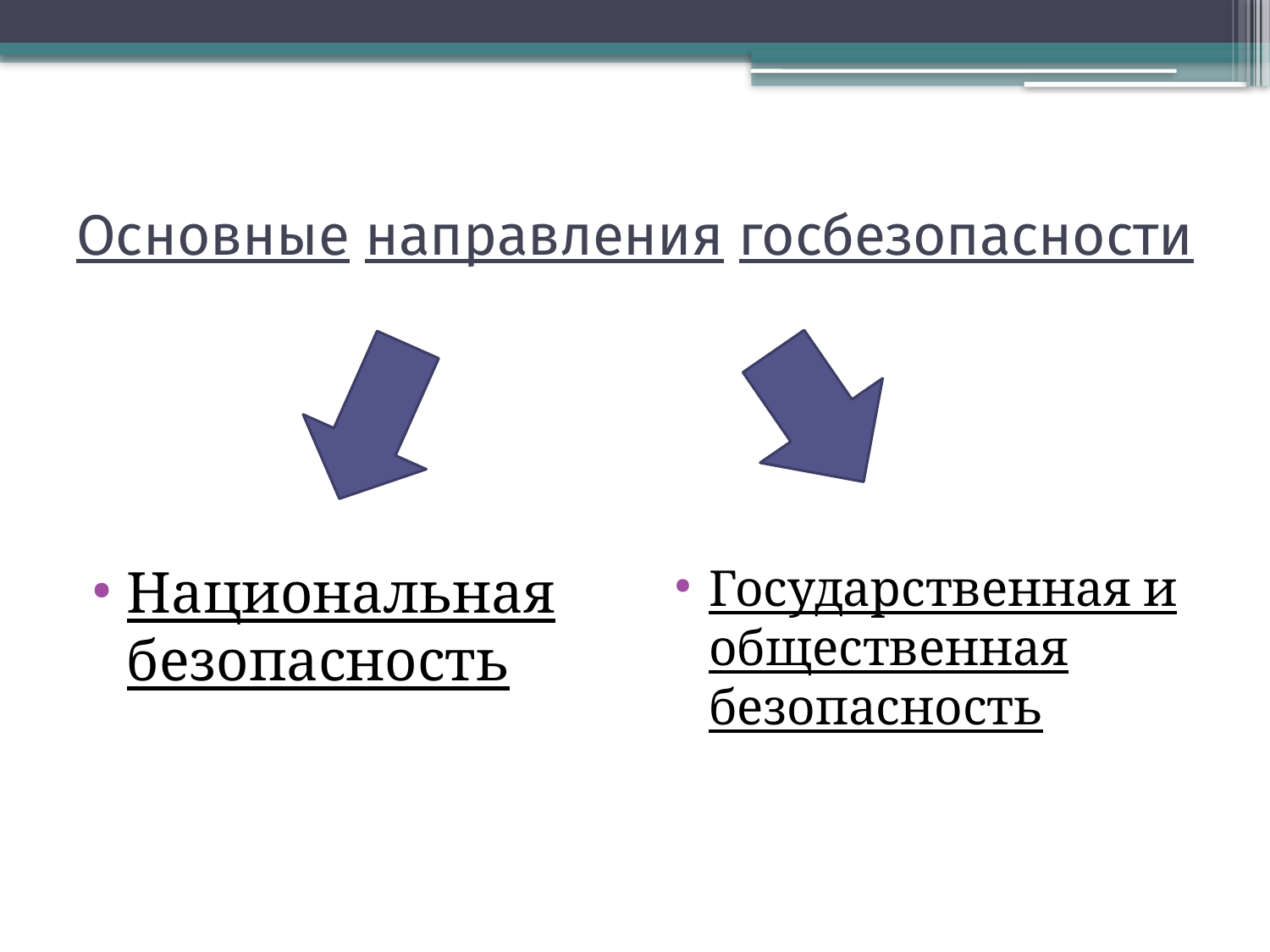

# Основные направления госбезопасности

Национальная безопасность

Государственная и общественная безопасность